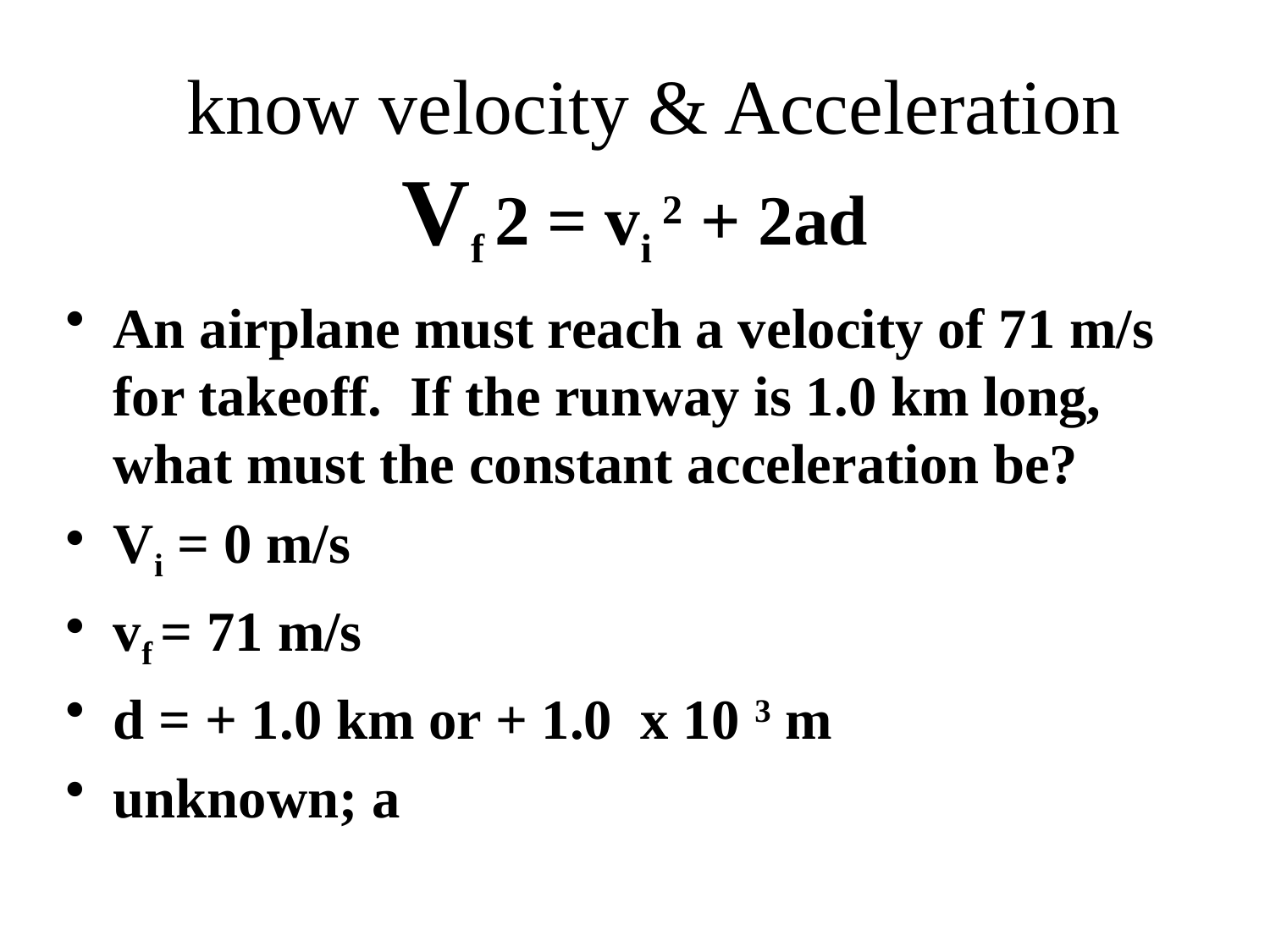

# know velocity & Acceleration Vf 2 = vi 2 + 2ad
An airplane must reach a velocity of 71 m/s for takeoff.  If the runway is 1.0 km long, what must the constant acceleration be?
Vi = 0 m/s
vf = 71 m/s
d = + 1.0 km or + 1.0  x 10 3 m
unknown; a